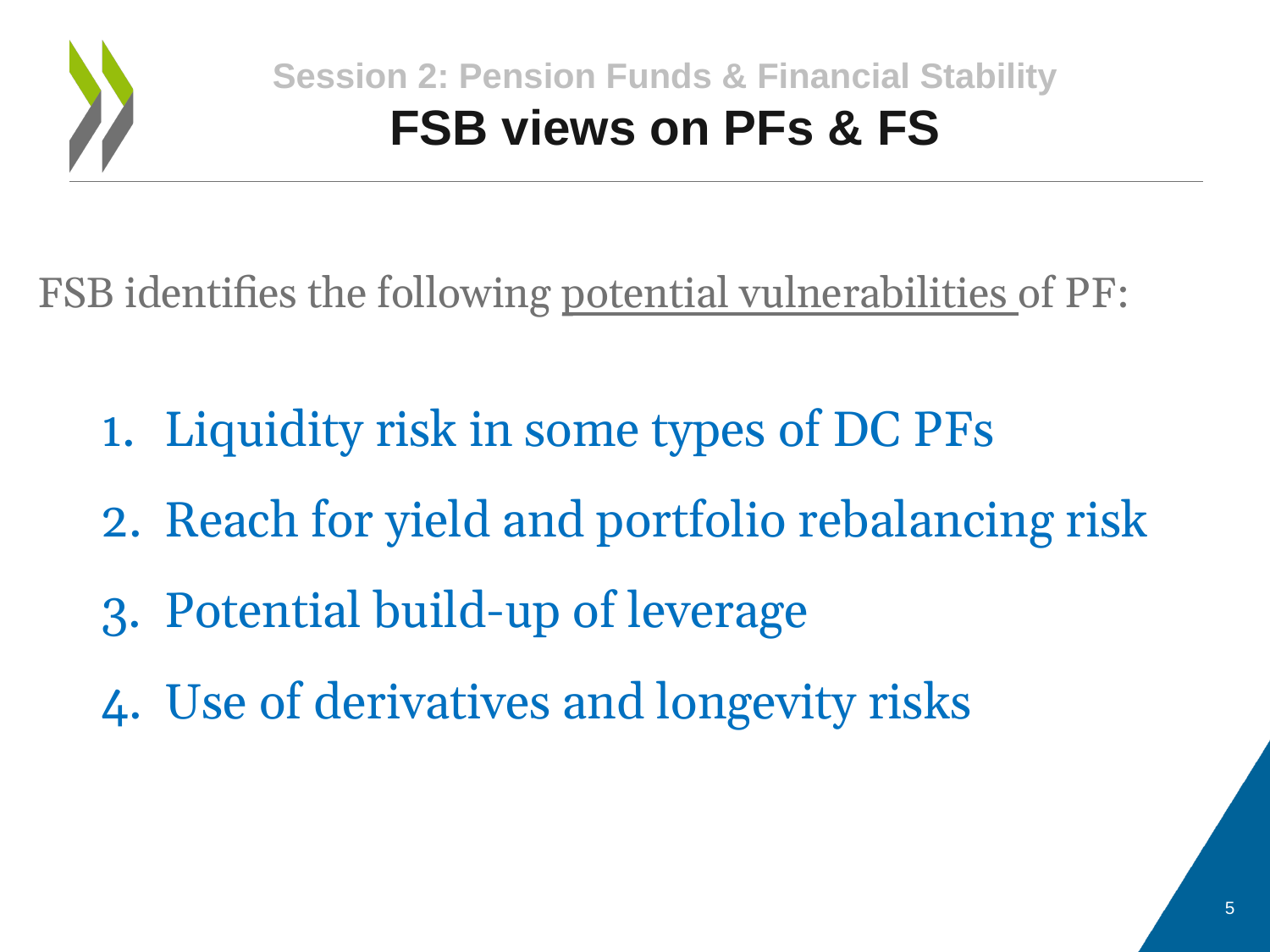

# Session 2: Pension Funds & Financial Stability FSB views on PFs & FS

FSB identifies the following potential vulnerabilities of PF:

Liquidity risk in some types of DC PFs
Reach for yield and portfolio rebalancing risk
Potential build-up of leverage
Use of derivatives and longevity risks

5